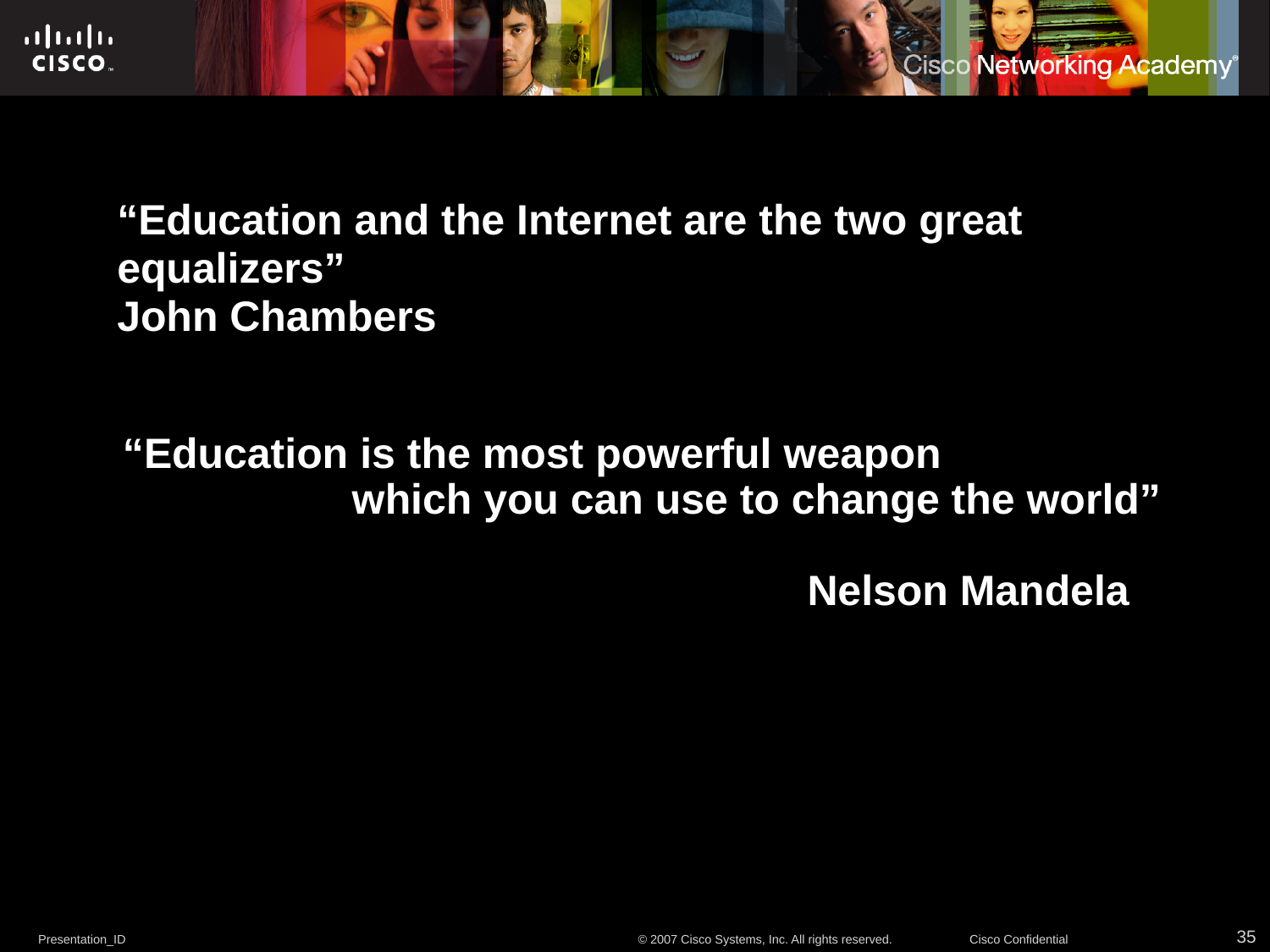

“Education and the Internet are the two great equalizers”							John Chambers

“Education is the most powerful weapon                                       which you can use to change the world”
					Nelson Mandela